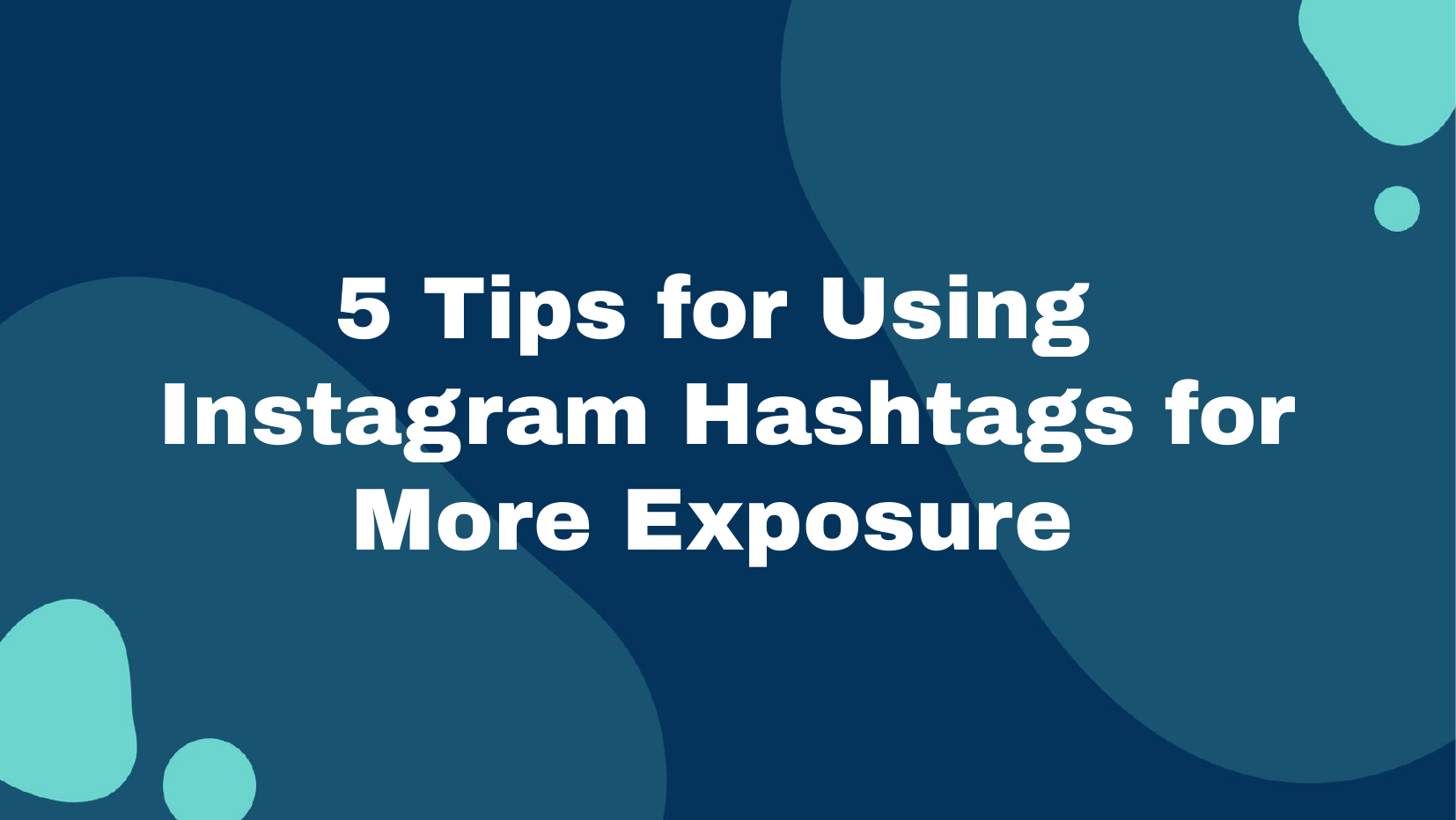

5 Tips for Using
Instagram Hashtags for More Exposure